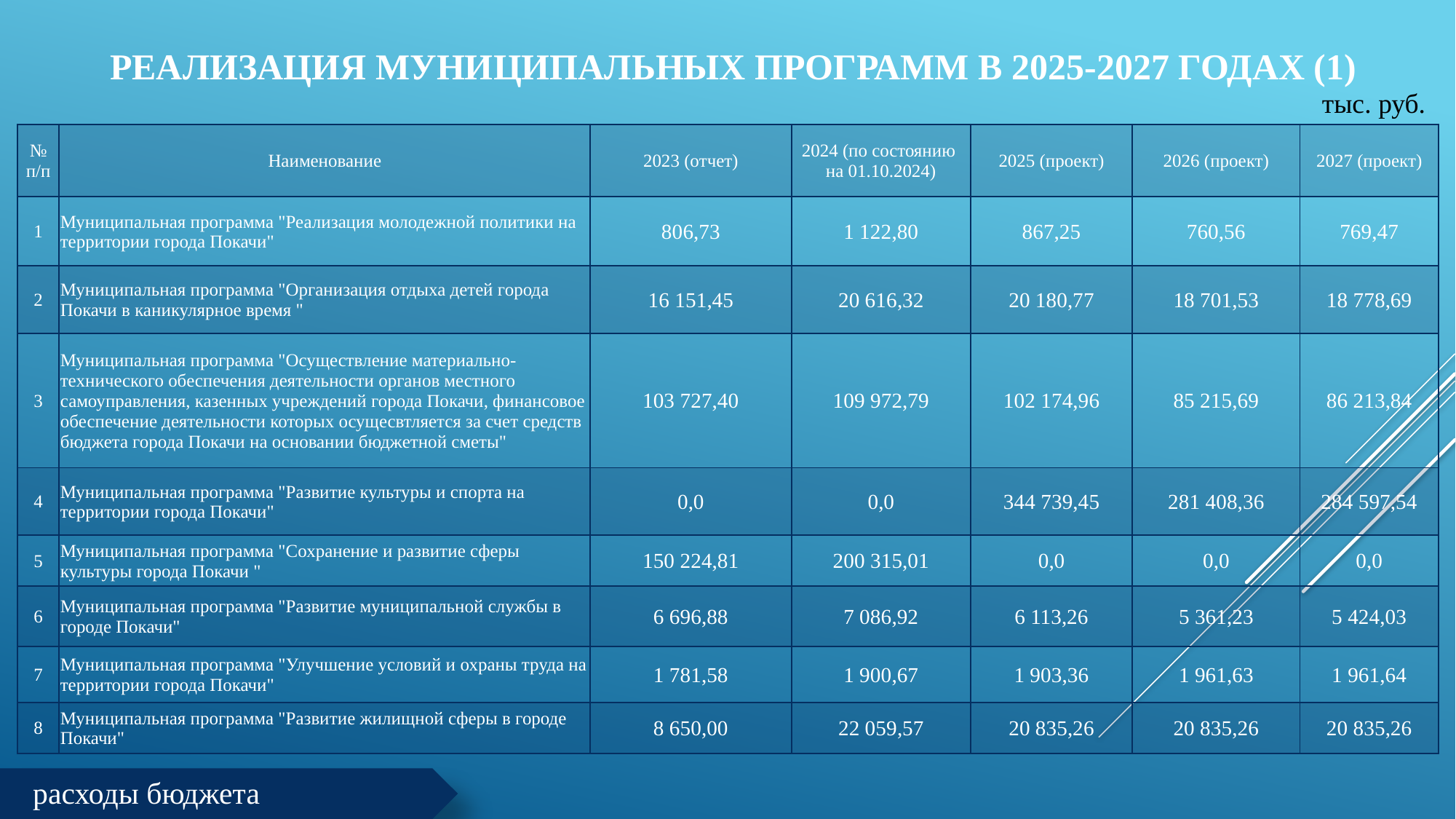

РЕАЛИЗАЦИЯ МУНИЦИПАЛЬНЫХ ПРОГРАММ В 2025-2027 ГОДАХ (1)
 тыс. руб.
| № п/п | Наименование | 2023 (отчет) | 2024 (по состоянию на 01.10.2024) | 2025 (проект) | 2026 (проект) | 2027 (проект) |
| --- | --- | --- | --- | --- | --- | --- |
| 1 | Муниципальная программа "Реализация молодежной политики на территории города Покачи" | 806,73 | 1 122,80 | 867,25 | 760,56 | 769,47 |
| 2 | Муниципальная программа "Организация отдыха детей города Покачи в каникулярное время " | 16 151,45 | 20 616,32 | 20 180,77 | 18 701,53 | 18 778,69 |
| 3 | Муниципальная программа "Осуществление материально- технического обеспечения деятельности органов местного самоуправления, казенных учреждений города Покачи, финансовое обеспечение деятельности которых осущесвтляется за счет средств бюджета города Покачи на основании бюджетной сметы" | 103 727,40 | 109 972,79 | 102 174,96 | 85 215,69 | 86 213,84 |
| 4 | Муниципальная программа "Развитие культуры и спорта на территории города Покачи" | 0,0 | 0,0 | 344 739,45 | 281 408,36 | 284 597,54 |
| 5 | Муниципальная программа "Сохранение и развитие сферы культуры города Покачи " | 150 224,81 | 200 315,01 | 0,0 | 0,0 | 0,0 |
| 6 | Муниципальная программа "Развитие муниципальной службы в городе Покачи" | 6 696,88 | 7 086,92 | 6 113,26 | 5 361,23 | 5 424,03 |
| 7 | Муниципальная программа "Улучшение условий и охраны труда на территории города Покачи" | 1 781,58 | 1 900,67 | 1 903,36 | 1 961,63 | 1 961,64 |
| 8 | Муниципальная программа "Развитие жилищной сферы в городе Покачи" | 8 650,00 | 22 059,57 | 20 835,26 | 20 835,26 | 20 835,26 |

расходы бюджета